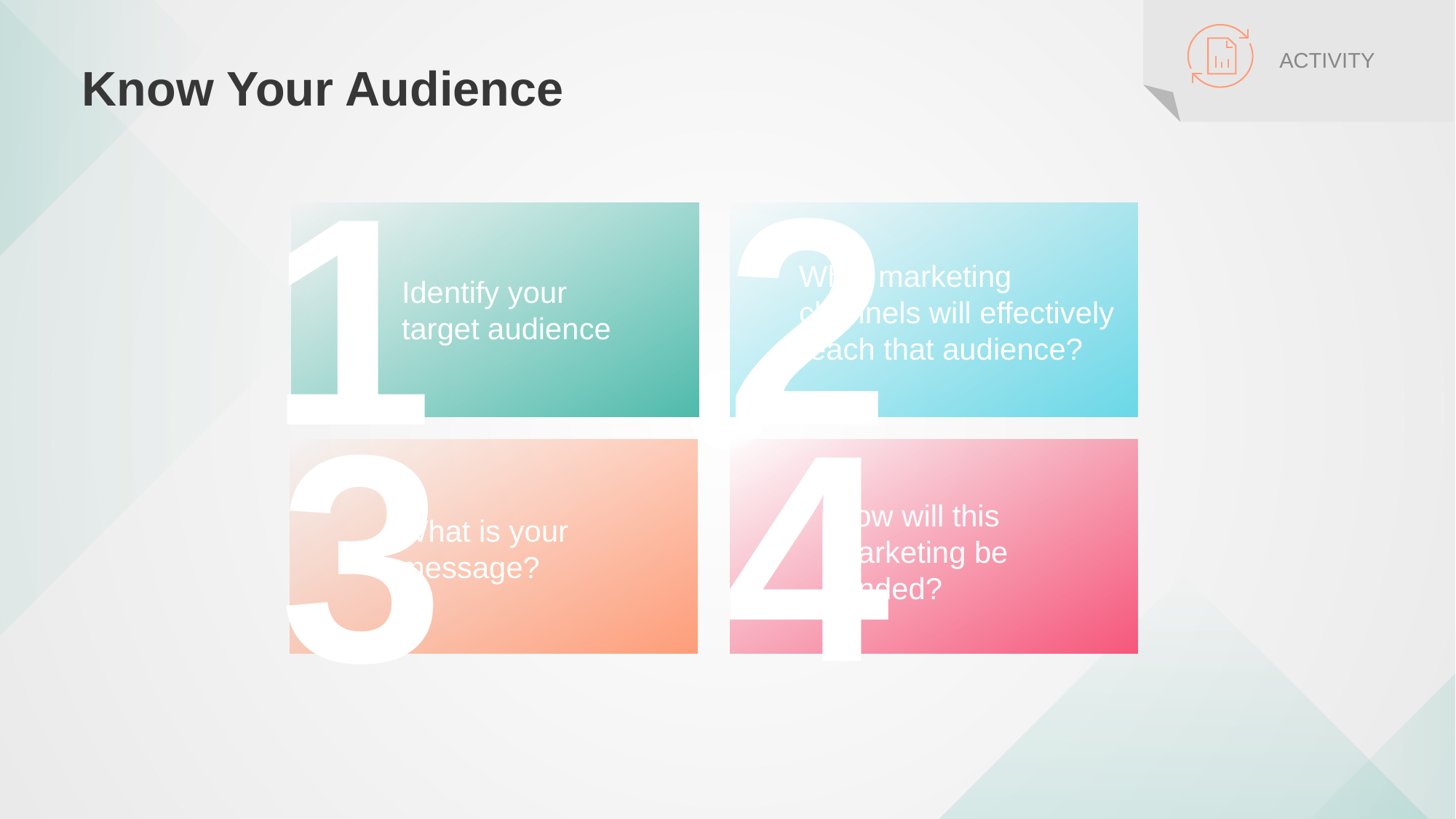

# Know Your Audience
ACTIVITY
1

Identify your
target audience
2

What marketing channels will effectively reach that audience?
3

What is your message?
4

How will this marketing be
funded?